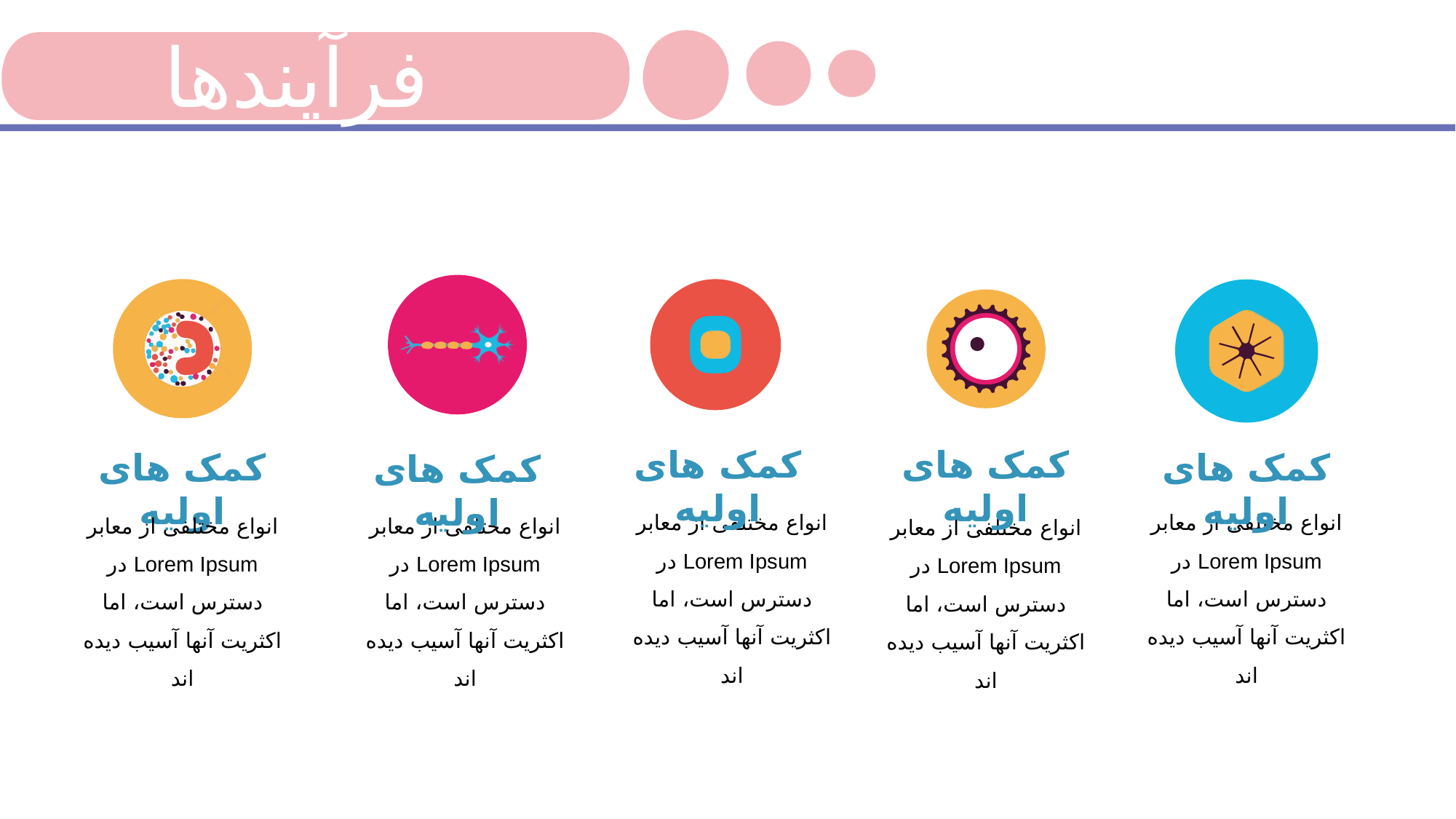

فرآیندها

کمک های اولیه
کمک های اولیه
کمک های اولیه
کمک های اولیه
کمک های اولیه
انواع مختلفی از معابر Lorem Ipsum در دسترس است، اما اکثریت آنها آسیب دیده اند
انواع مختلفی از معابر Lorem Ipsum در دسترس است، اما اکثریت آنها آسیب دیده اند
انواع مختلفی از معابر Lorem Ipsum در دسترس است، اما اکثریت آنها آسیب دیده اند
انواع مختلفی از معابر Lorem Ipsum در دسترس است، اما اکثریت آنها آسیب دیده اند
انواع مختلفی از معابر Lorem Ipsum در دسترس است، اما اکثریت آنها آسیب دیده اند